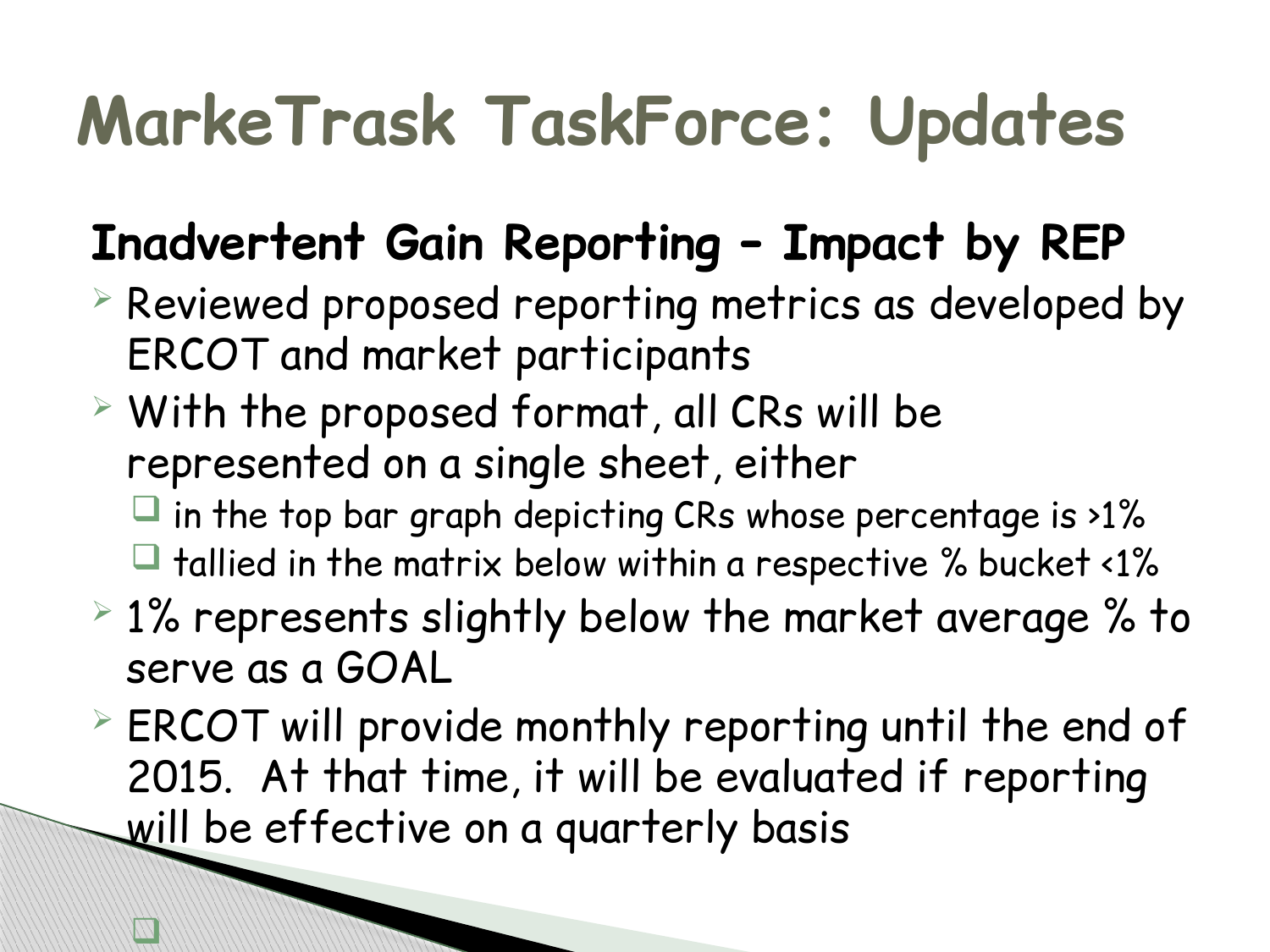

# MarkeTrask TaskForce: Updates
Inadvertent Gain Reporting – Impact by REP
Reviewed proposed reporting metrics as developed by ERCOT and market participants
With the proposed format, all CRs will be represented on a single sheet, either
 in the top bar graph depicting CRs whose percentage is >1%
 tallied in the matrix below within a respective % bucket <1%
1% represents slightly below the market average % to serve as a GOAL
ERCOT will provide monthly reporting until the end of 2015.  At that time, it will be evaluated if reporting will be effective on a quarterly basis